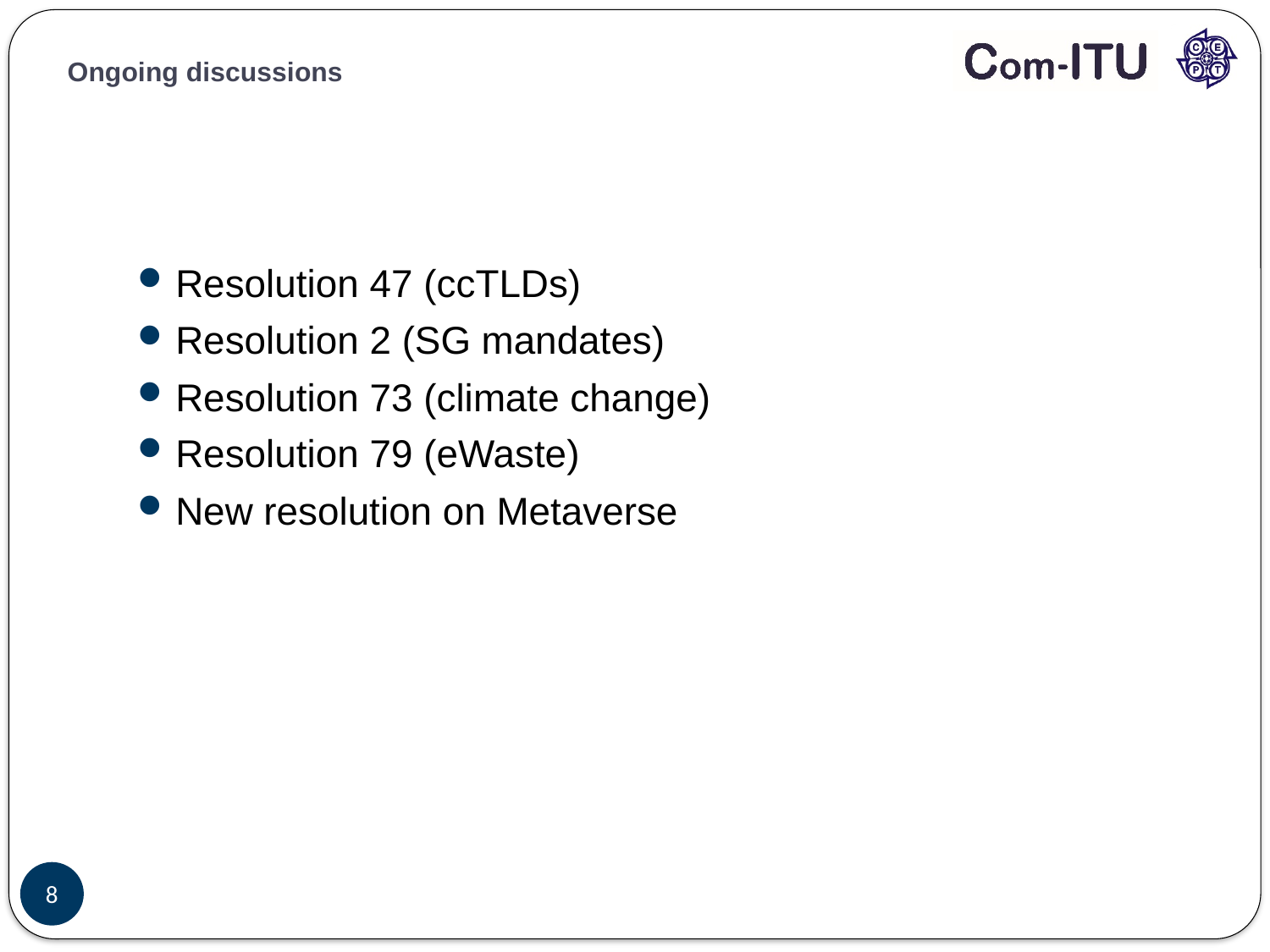

# Ongoing discussions

Resolution 47 (ccTLDs)
Resolution 2 (SG mandates)
Resolution 73 (climate change)
Resolution 79 (eWaste)
New resolution on Metaverse
8